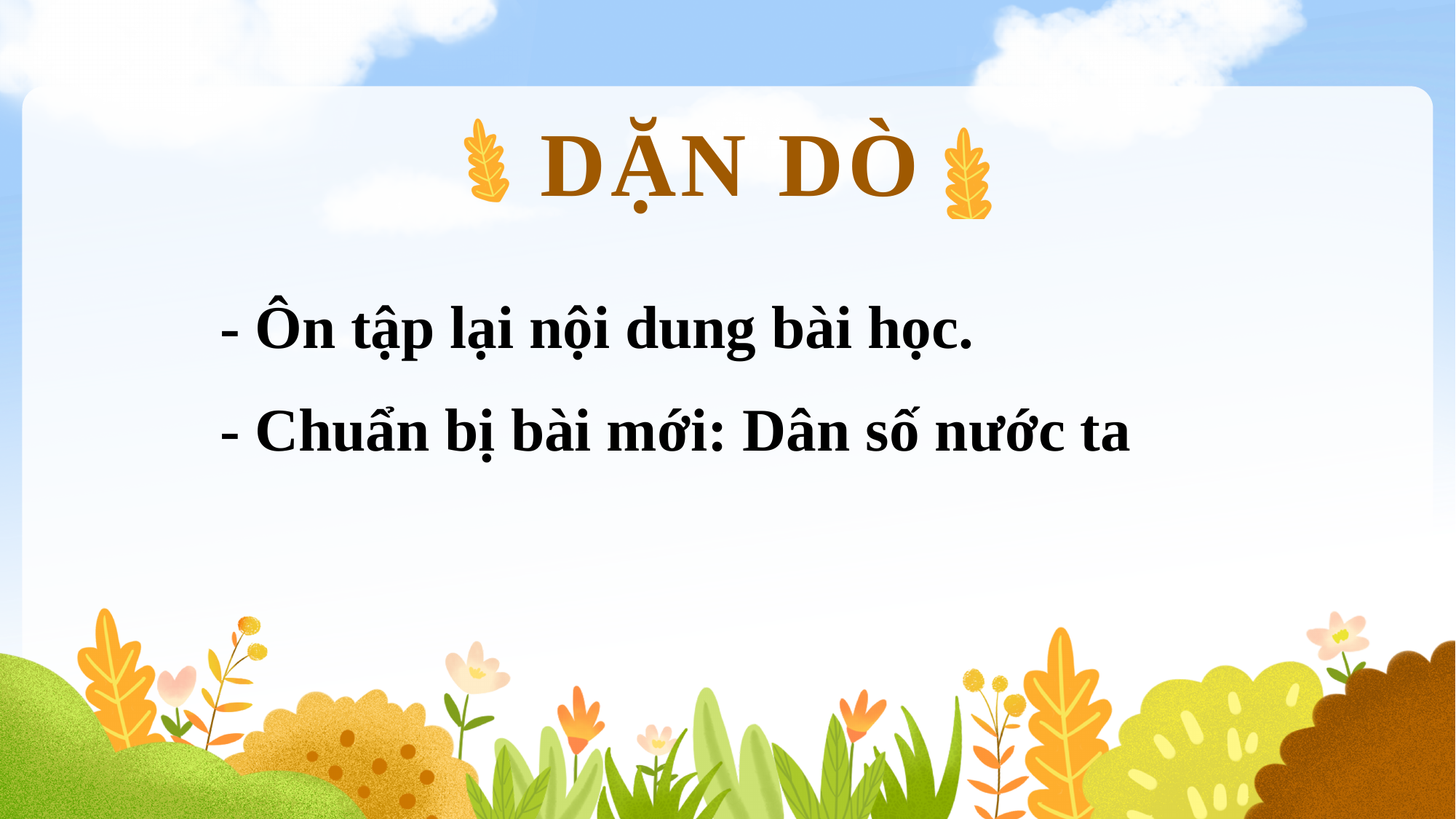

DẶN DÒ
- Ôn tập lại nội dung bài học.
- Chuẩn bị bài mới: Dân số nước ta